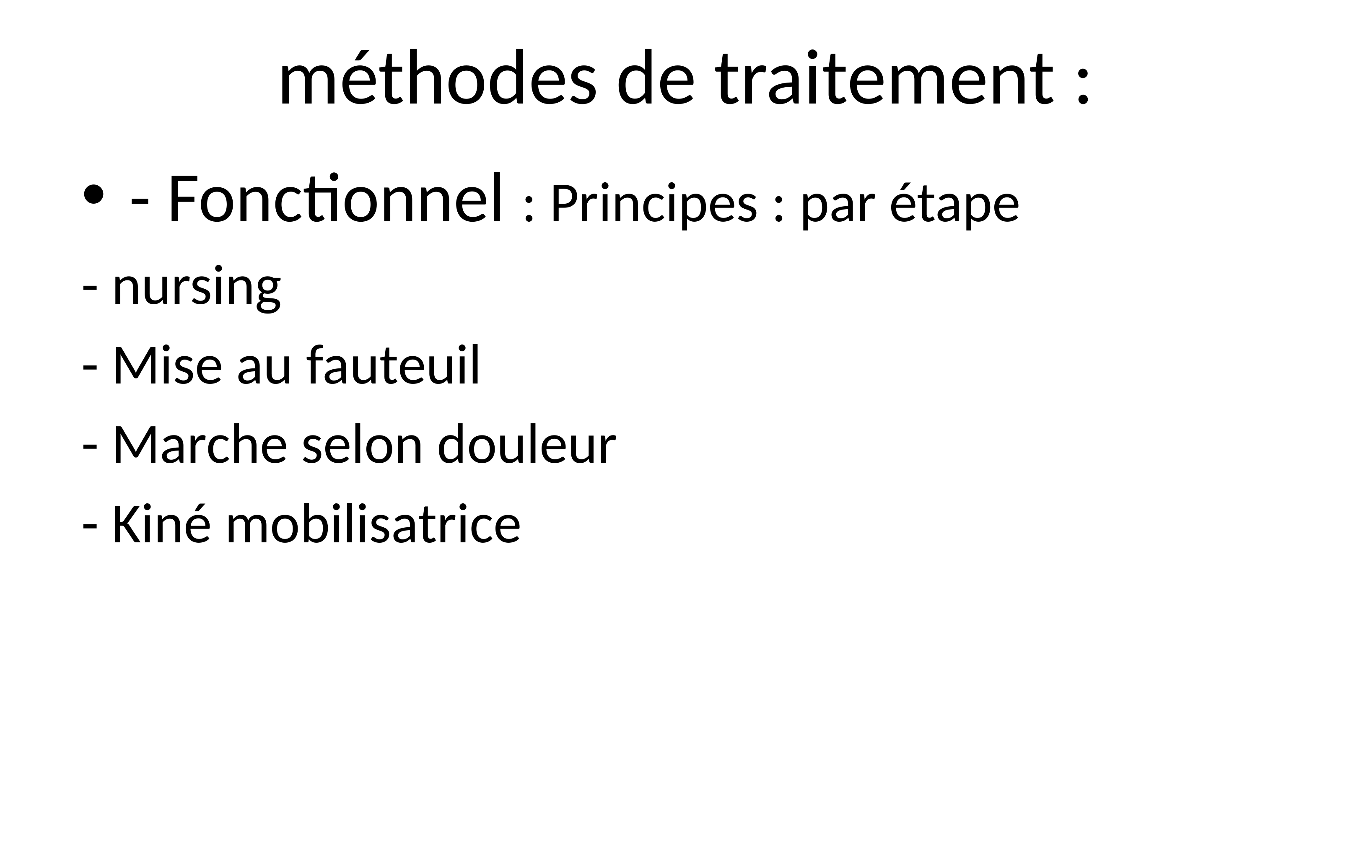

# méthodes de traitement :
- Fonctionnel : Principes : par étape
- nursing
- Mise au fauteuil
- Marche selon douleur
- Kiné mobilisatrice